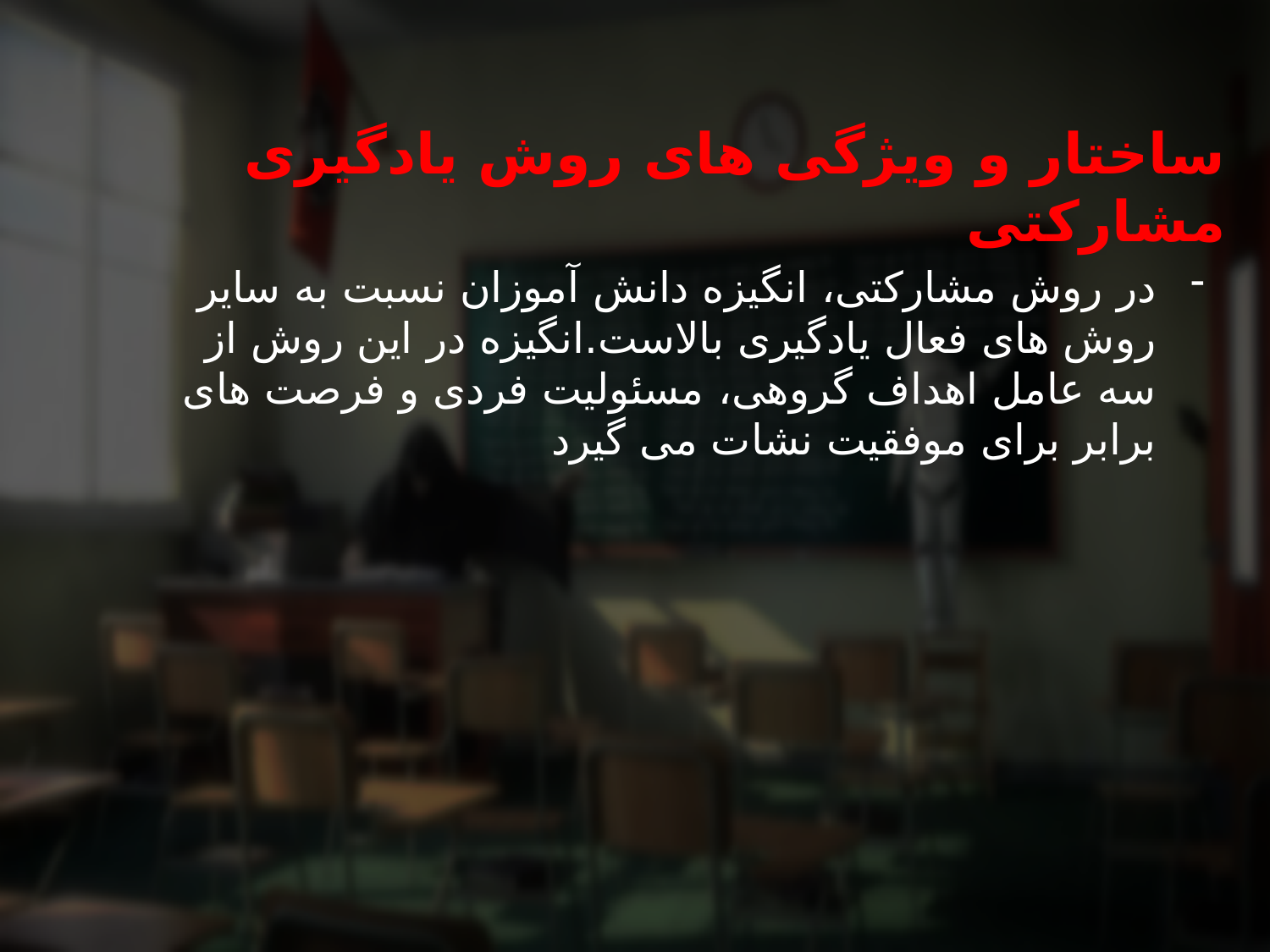

ساختار و ویژگی های روش یادگیری مشارکتی

در روش مشارکتی، انگیزه دانش آموزان نسبت به سایر روش های فعال یادگیری بالاست.انگیزه در این روش از سه عامل اهداف گروهی، مسئولیت فردی و فرصت های برابر برای موفقیت نشات می گیرد